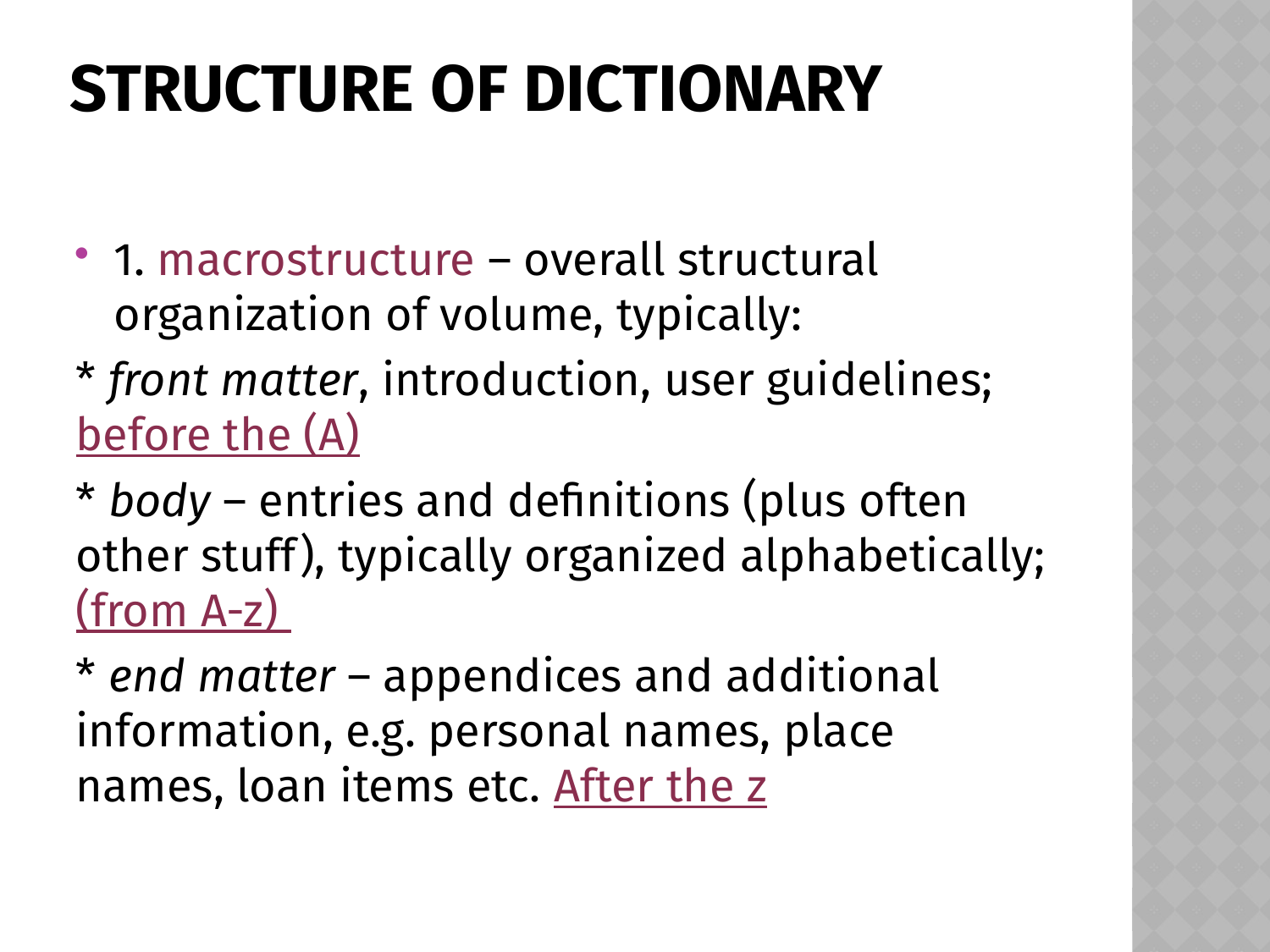

# Structure of dictionary
1. macrostructure – overall structural organization of volume, typically:
* front matter, introduction, user guidelines; before the (A)
* body – entries and definitions (plus often other stuff), typically organized alphabetically; (from A-z)
* end matter – appendices and additional information, e.g. personal names, place names, loan items etc. After the z